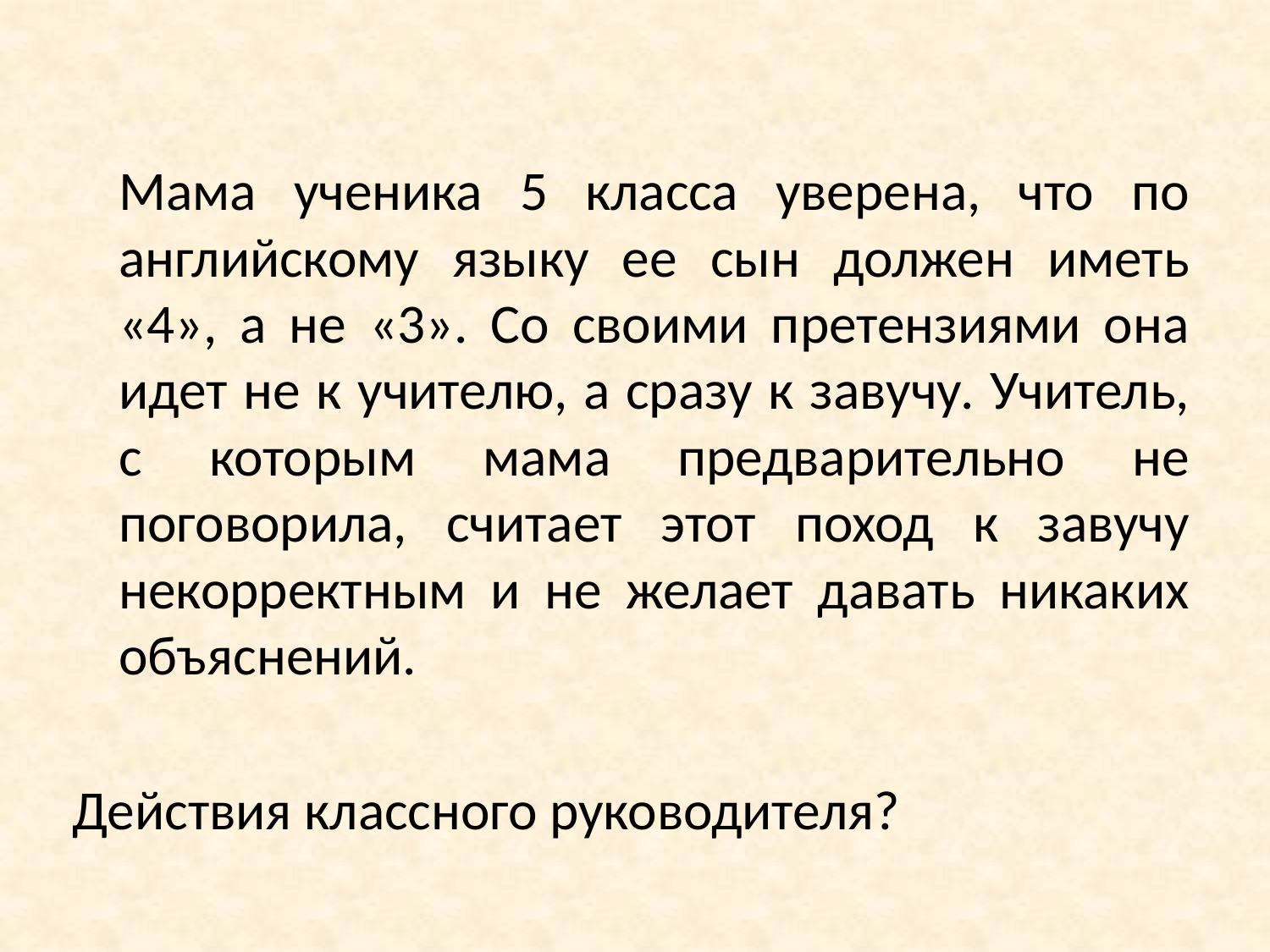

Мама ученика 5 класса уверена, что по английскому языку ее сын должен иметь «4», а не «3». Со своими претензиями она идет не к учителю, а сразу к завучу. Учитель, с которым мама предварительно не поговорила, считает этот поход к завучу некорректным и не желает давать никаких объяснений.

Действия классного руководителя?